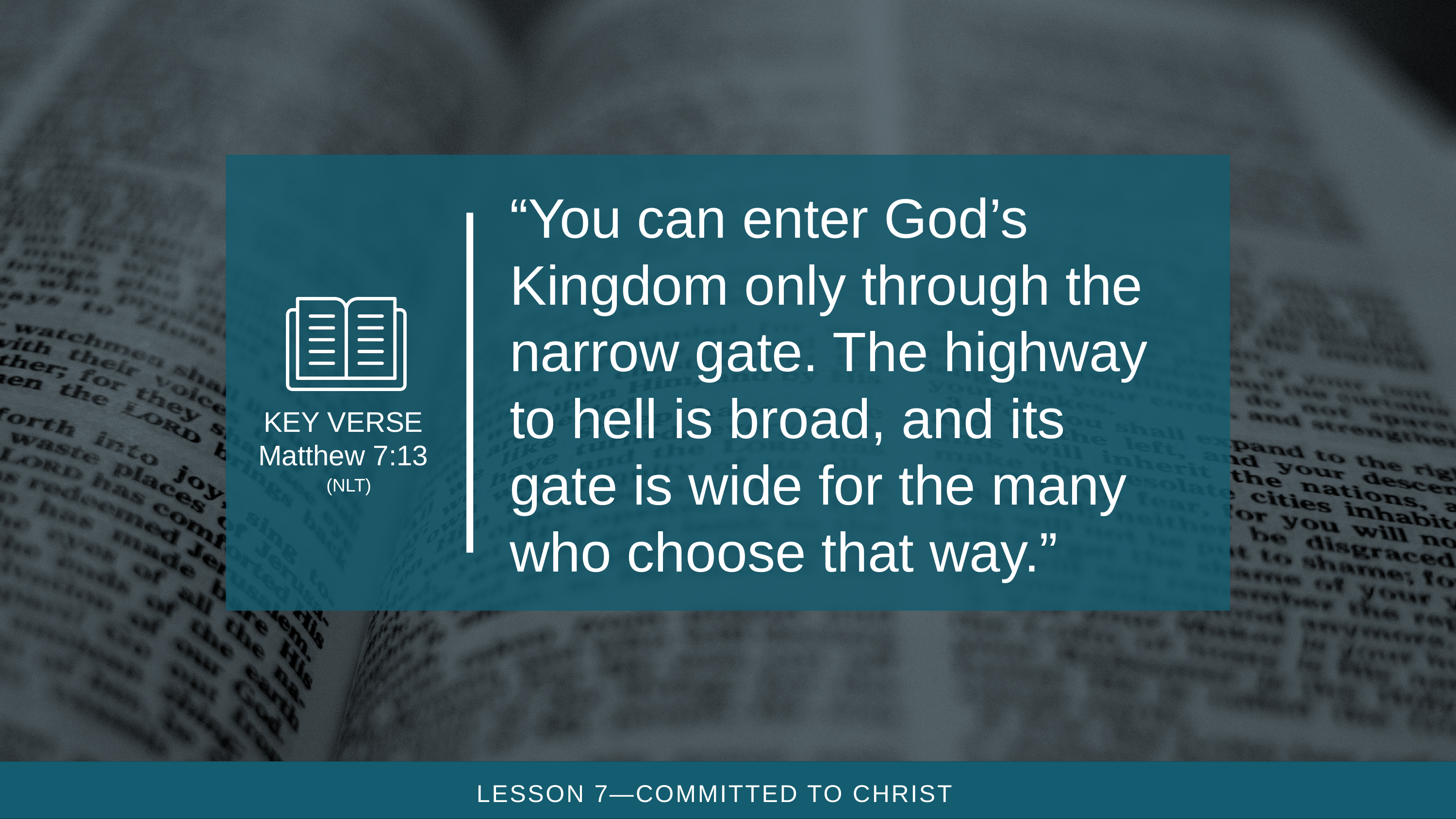

“You can enter God’s Kingdom only through the narrow gate. The highway to hell is broad, and its gate is wide for the many who choose that way.”
(NLT)